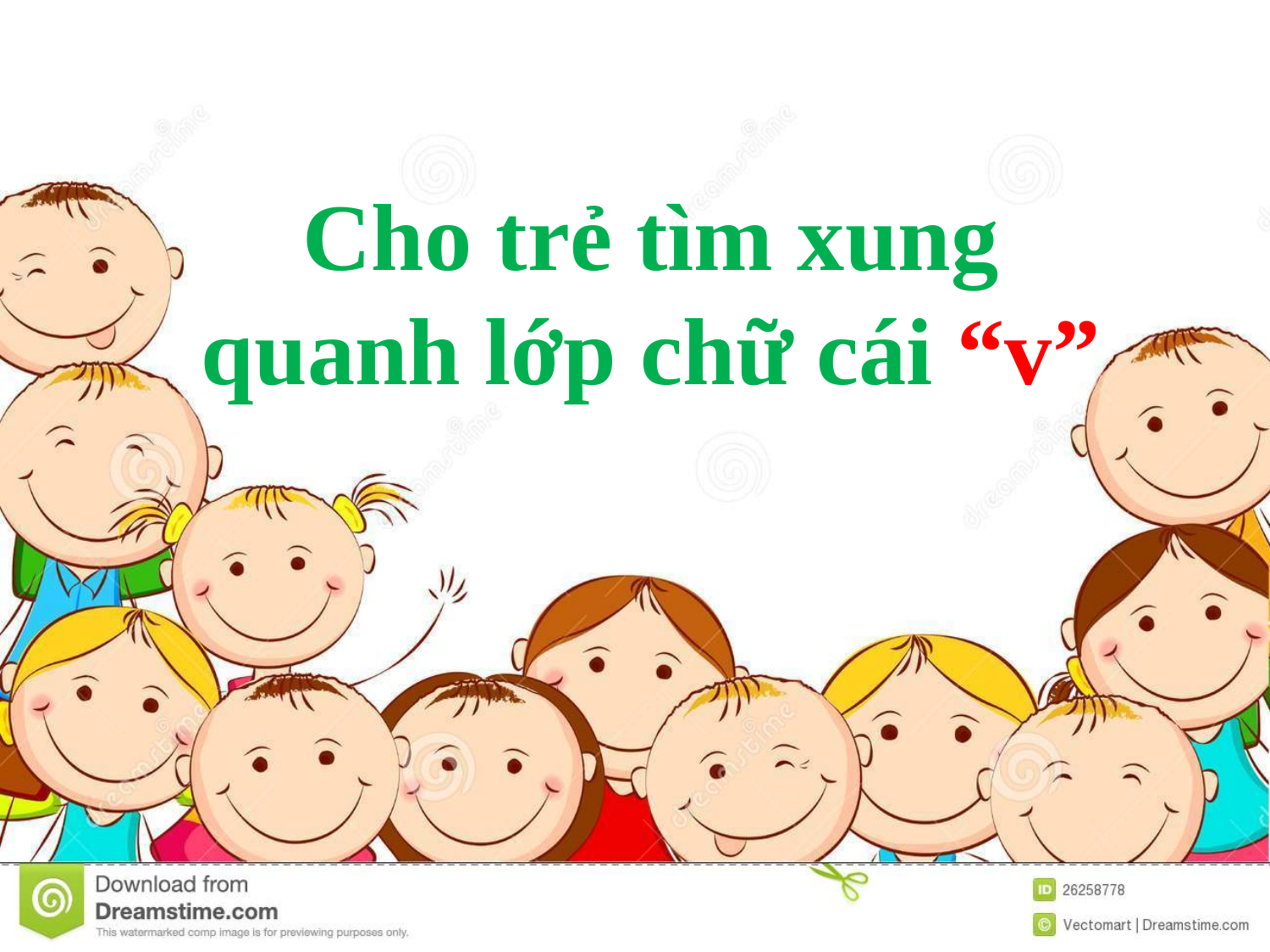

Cho trẻ tìm xung quanh lớp chữ cái “v”